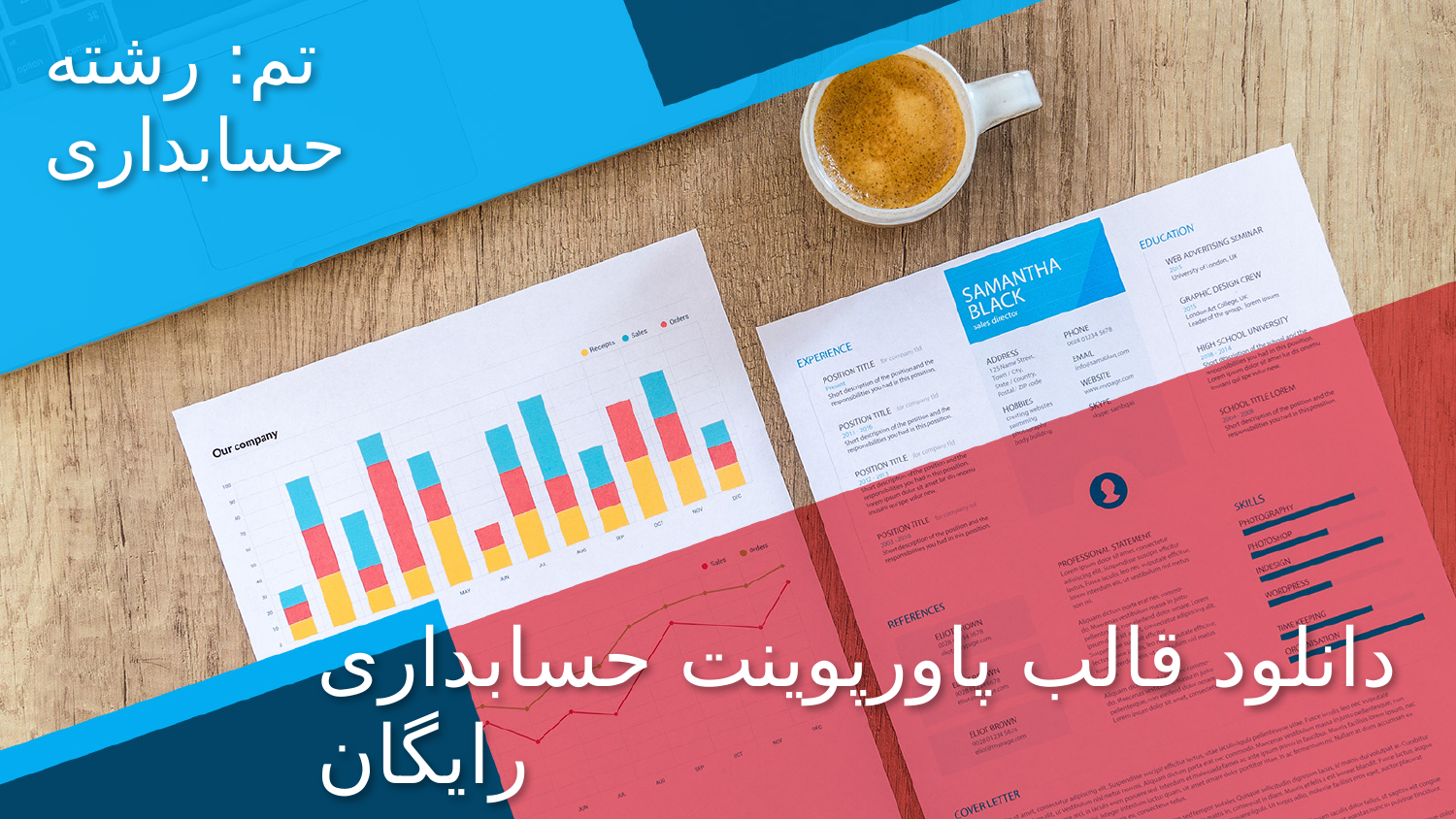

تم: رشته حسابداری
# دانلود قالب پاورپوینت حسابداری رایگان